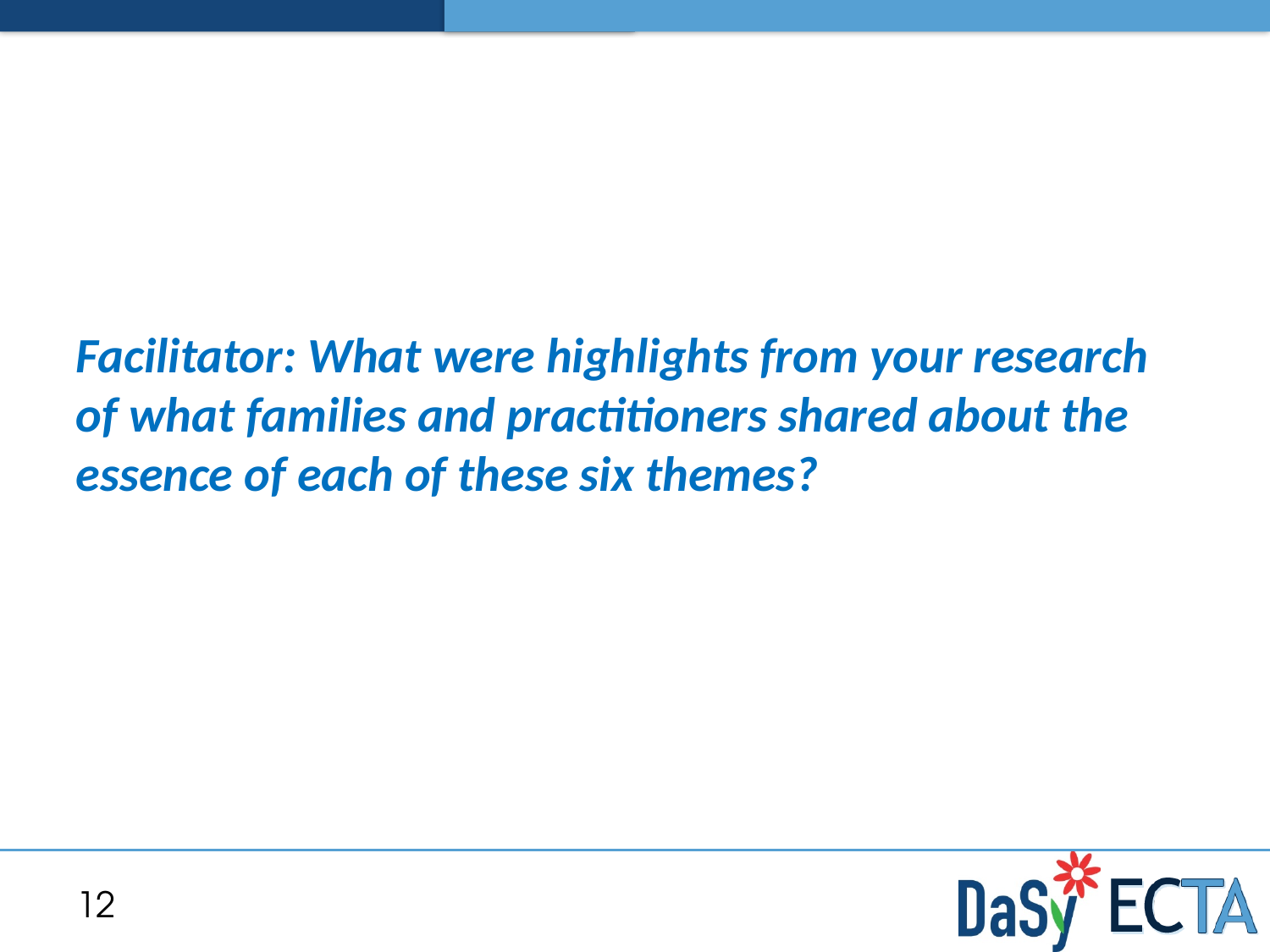

Facilitator: What were highlights from your research of what families and practitioners shared about the essence of each of these six themes?

12